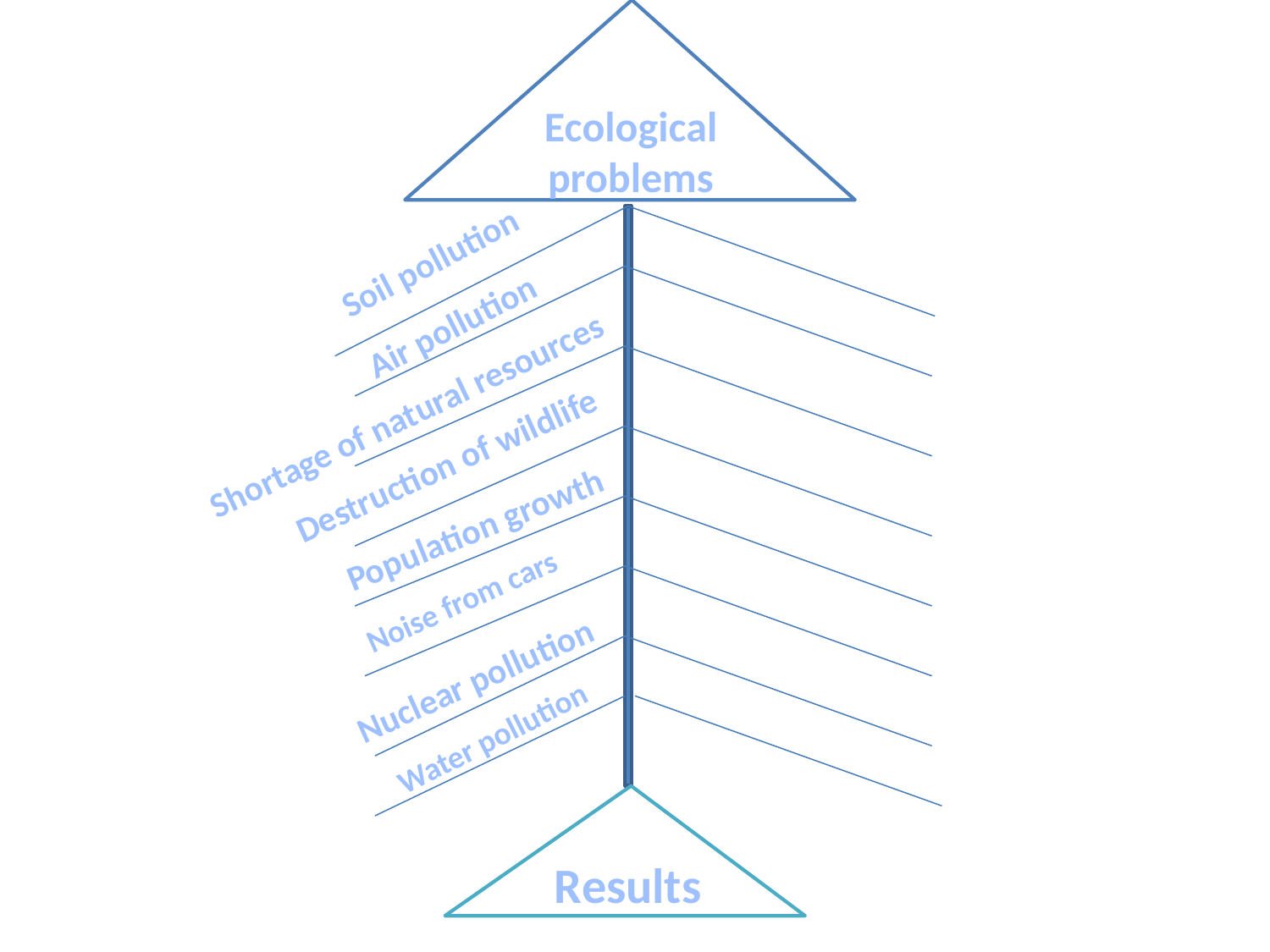

Ecological
problems

Soil pollution

Air pollution

#
Shortage of natural resources

Destruction of wildlife
Population growth

Noise from cars

Nuclear pollution

Water pollution

Results